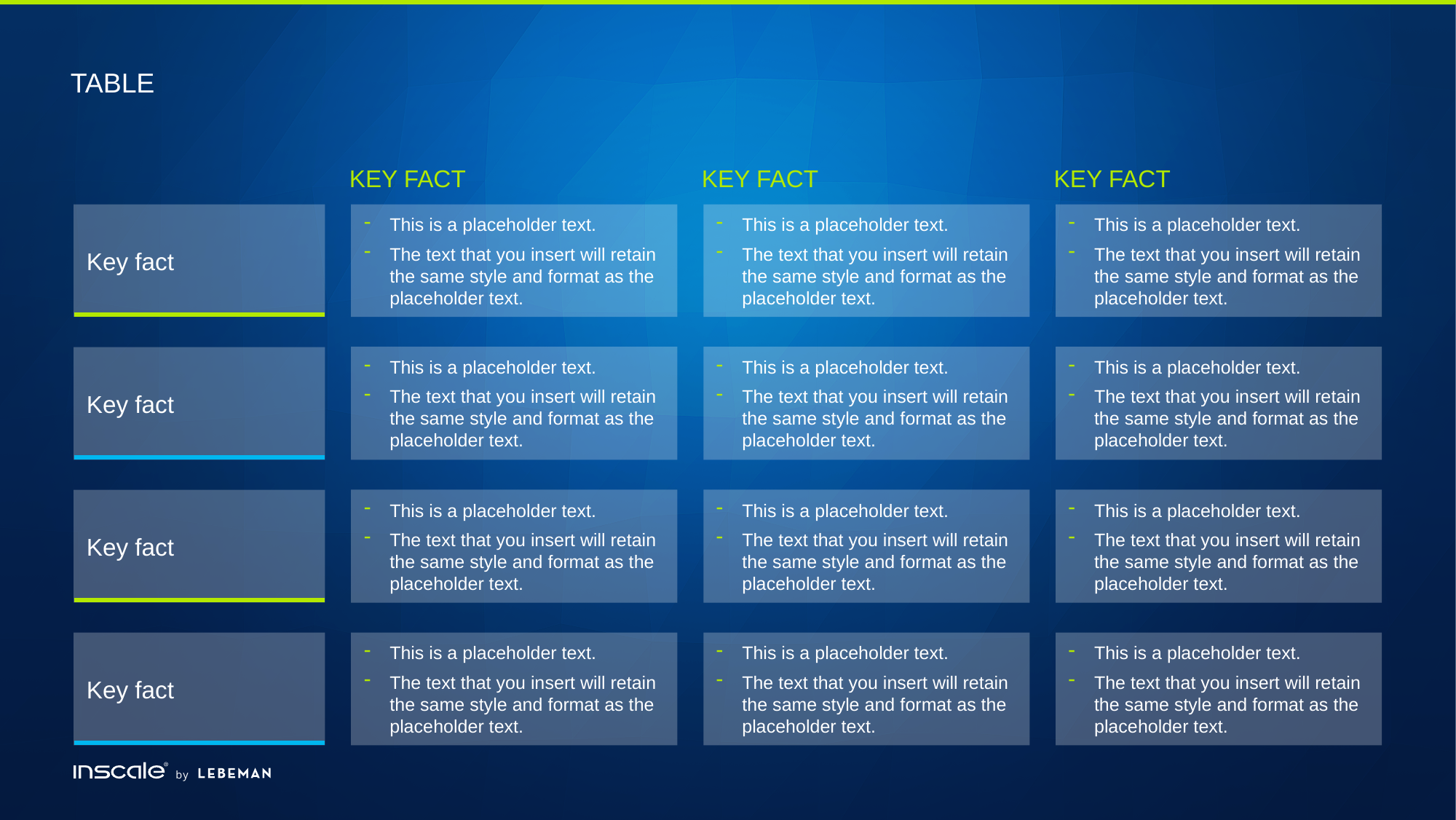

# table

Key fact
Key fact
Key fact
Key fact
This is a placeholder text.
The text that you insert will retain the same style and format as the placeholder text.
This is a placeholder text.
The text that you insert will retain the same style and format as the placeholder text.
This is a placeholder text.
The text that you insert will retain the same style and format as the placeholder text.
This is a placeholder text.
The text that you insert will retain the same style and format as the placeholder text.
This is a placeholder text.
The text that you insert will retain the same style and format as the placeholder text.
This is a placeholder text.
The text that you insert will retain the same style and format as the placeholder text.
Key fact
This is a placeholder text.
The text that you insert will retain the same style and format as the placeholder text.
This is a placeholder text.
The text that you insert will retain the same style and format as the placeholder text.
This is a placeholder text.
The text that you insert will retain the same style and format as the placeholder text.
Key fact
Key fact
This is a placeholder text.
The text that you insert will retain the same style and format as the placeholder text.
This is a placeholder text.
The text that you insert will retain the same style and format as the placeholder text.
This is a placeholder text.
The text that you insert will retain the same style and format as the placeholder text.